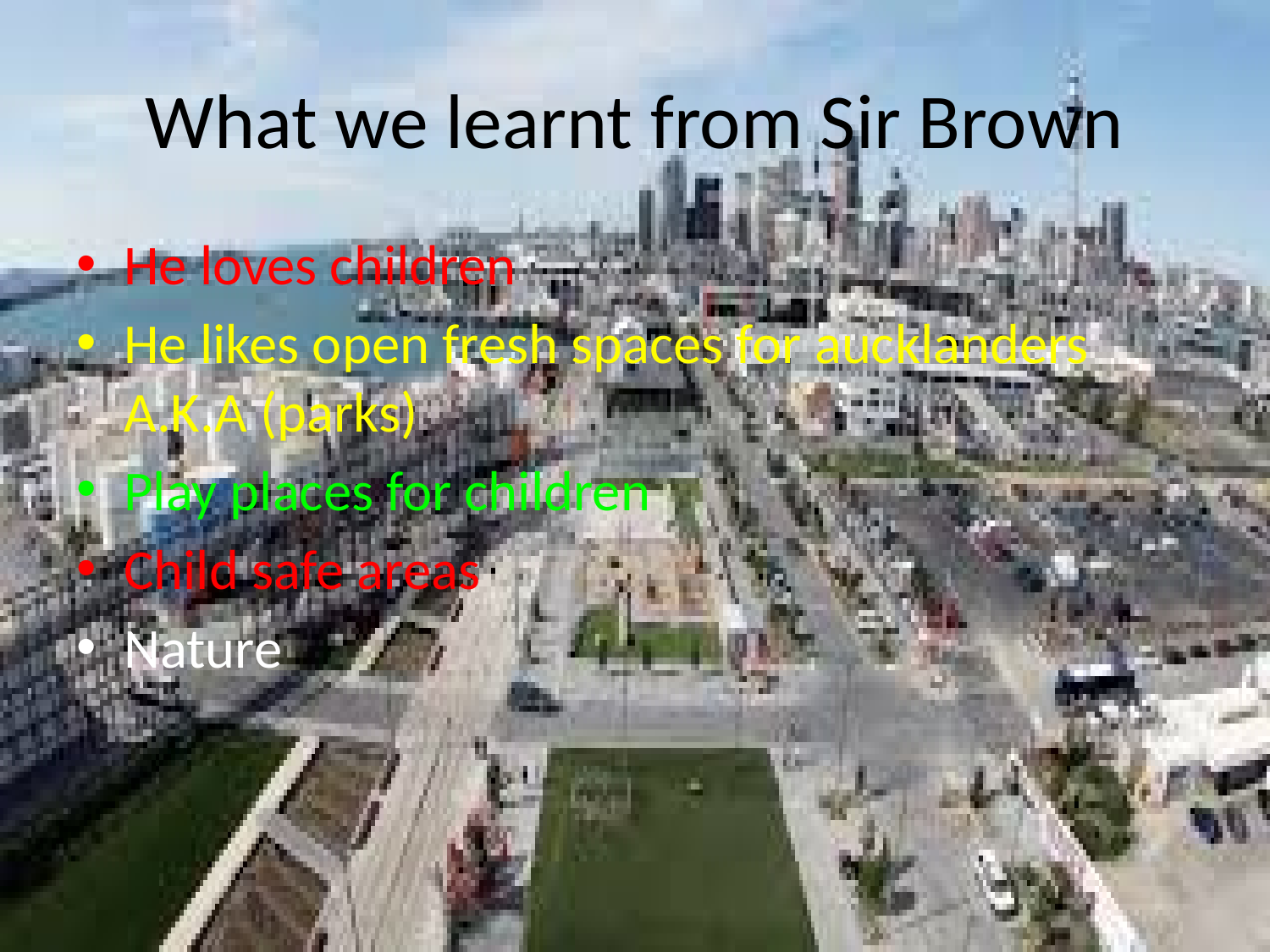

# What we learnt from Sir Brown
He loves children
He likes open fresh spaces for aucklanders A.K.A (parks)
Play places for children
Child safe areas
Nature